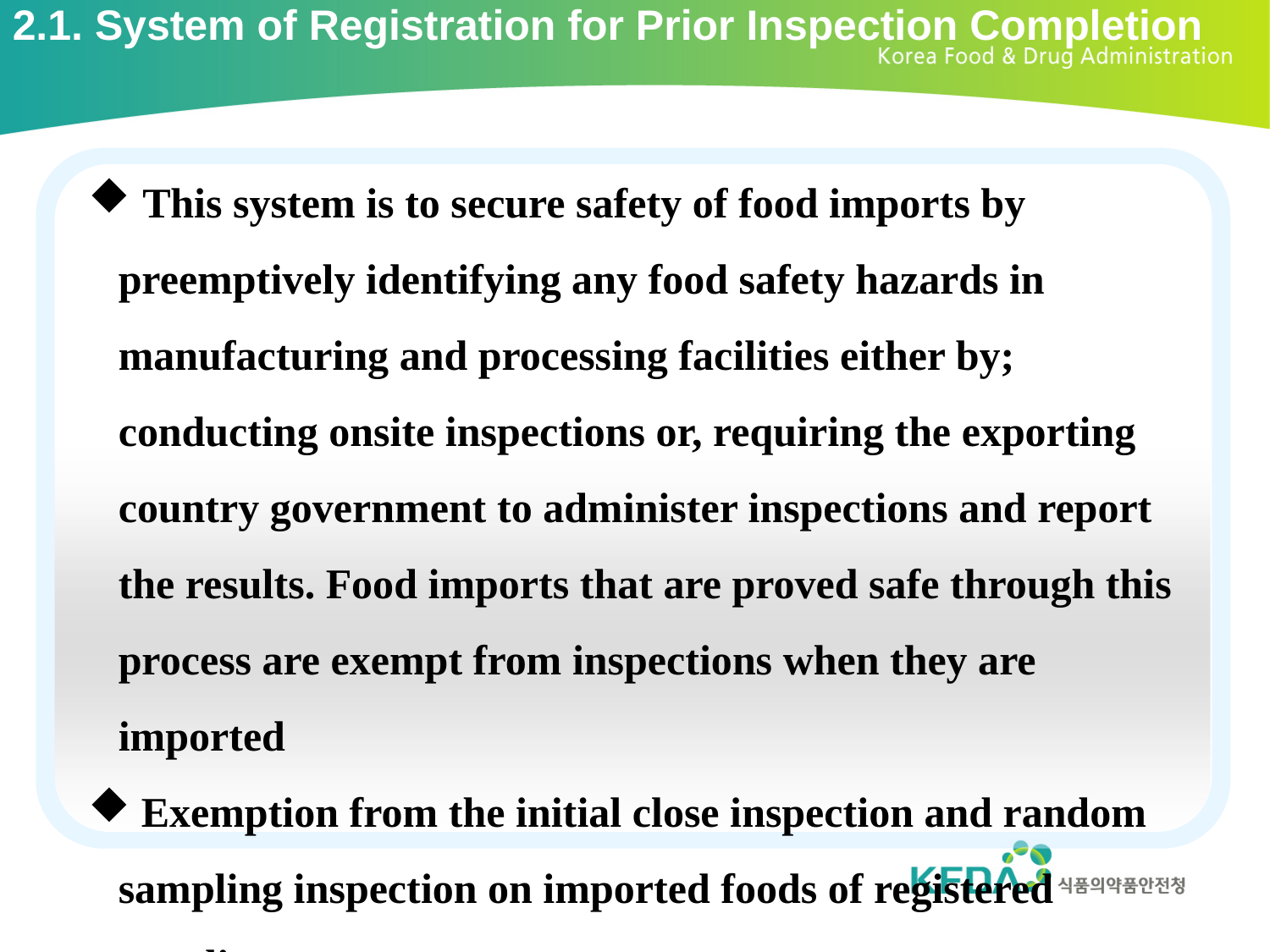

2.1. System of Registration for Prior Inspection Completion

 This system is to secure safety of food imports by preemptively identifying any food safety hazards in manufacturing and processing facilities either by; conducting onsite inspections or, requiring the exporting country government to administer inspections and report the results. Food imports that are proved safe through this process are exempt from inspections when they are imported
 Exemption from the initial close inspection and random sampling inspection on imported foods of registered supplier